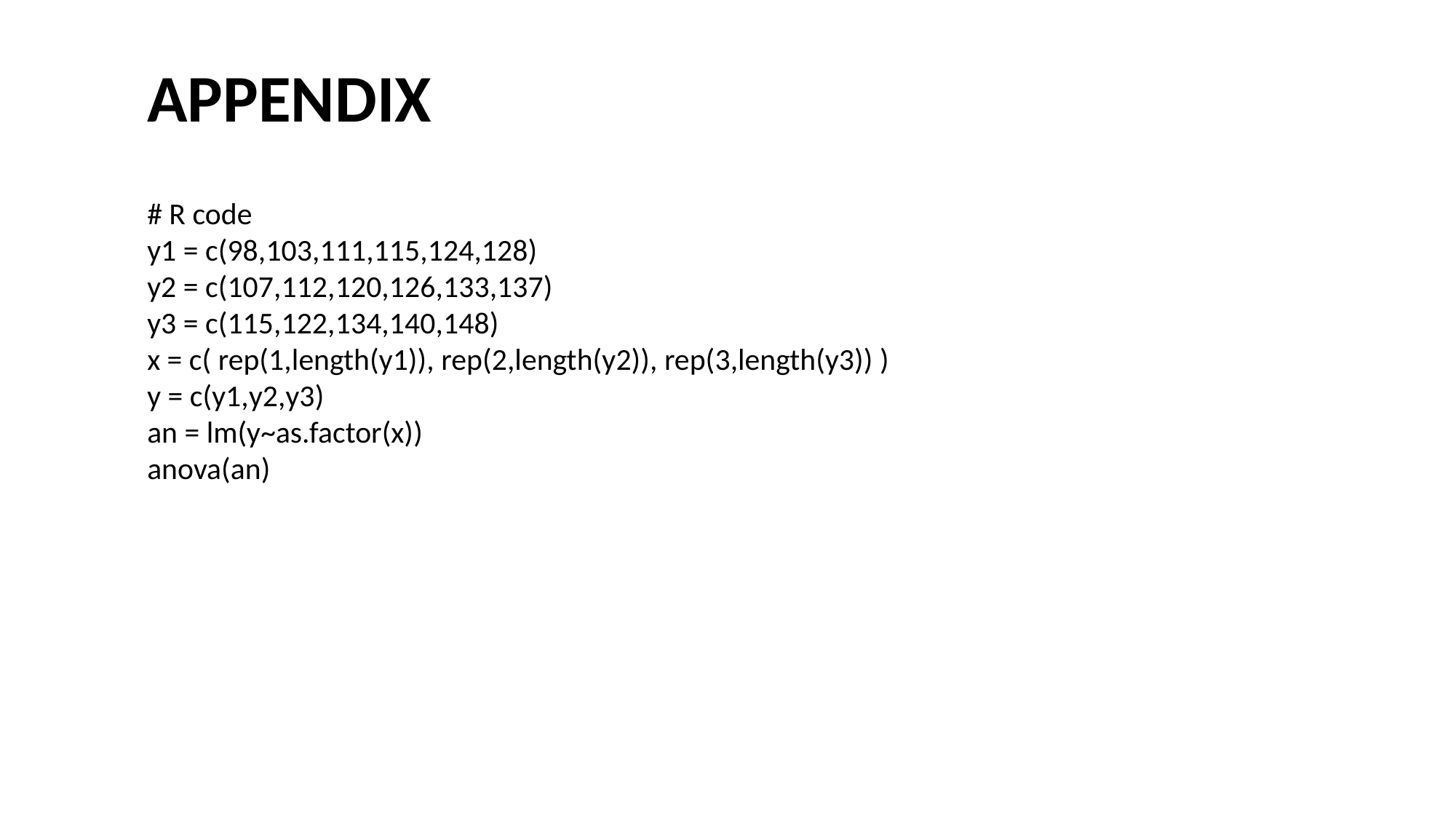

#
APPENDIX

# R code
y1 = c(98,103,111,115,124,128)
y2 = c(107,112,120,126,133,137)
y3 = c(115,122,134,140,148)
x = c( rep(1,length(y1)), rep(2,length(y2)), rep(3,length(y3)) )
y = c(y1,y2,y3)
an = lm(y~as.factor(x))
anova(an)